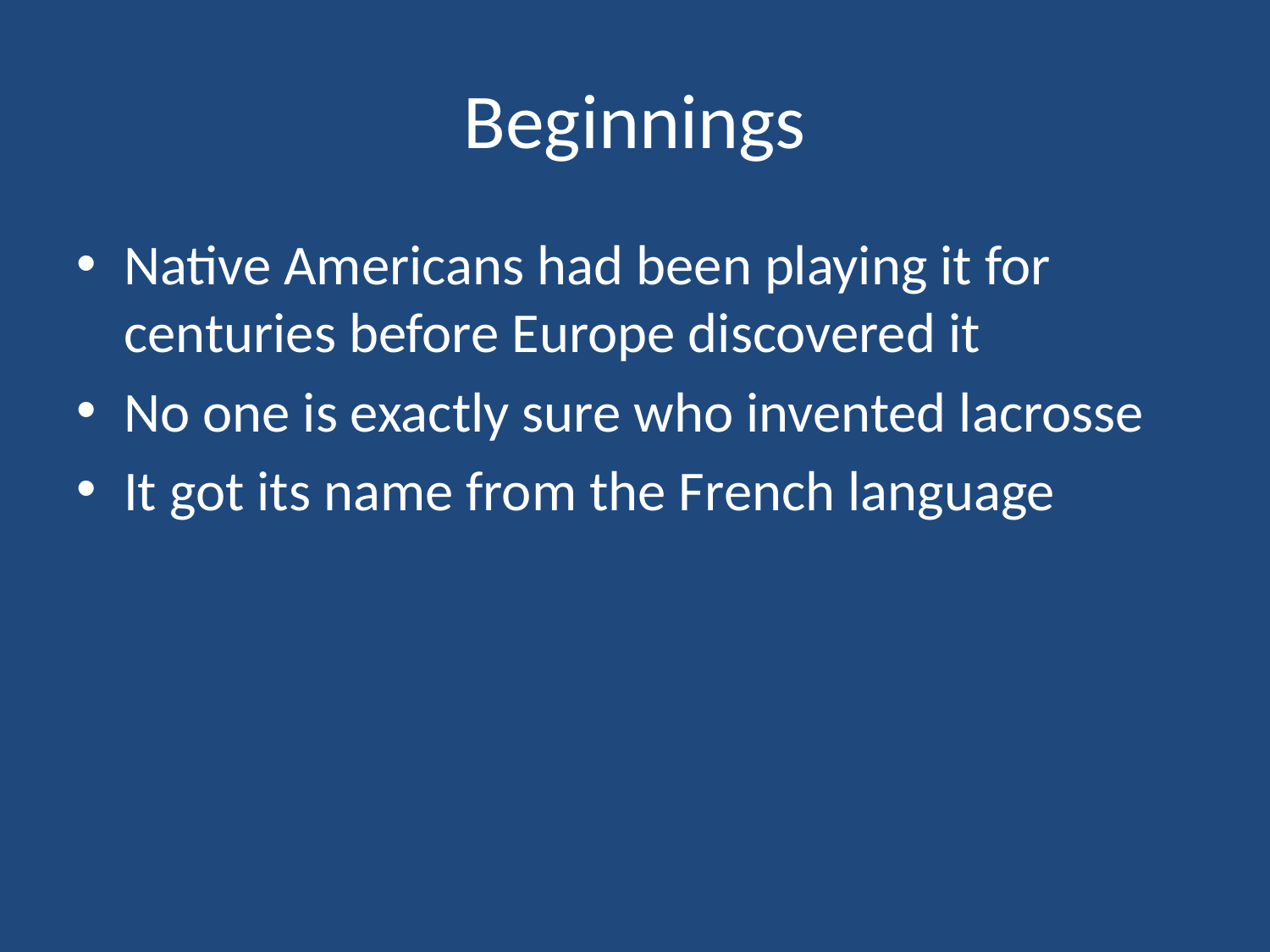

# Beginnings
Native Americans had been playing it for centuries before Europe discovered it
No one is exactly sure who invented lacrosse
It got its name from the French language